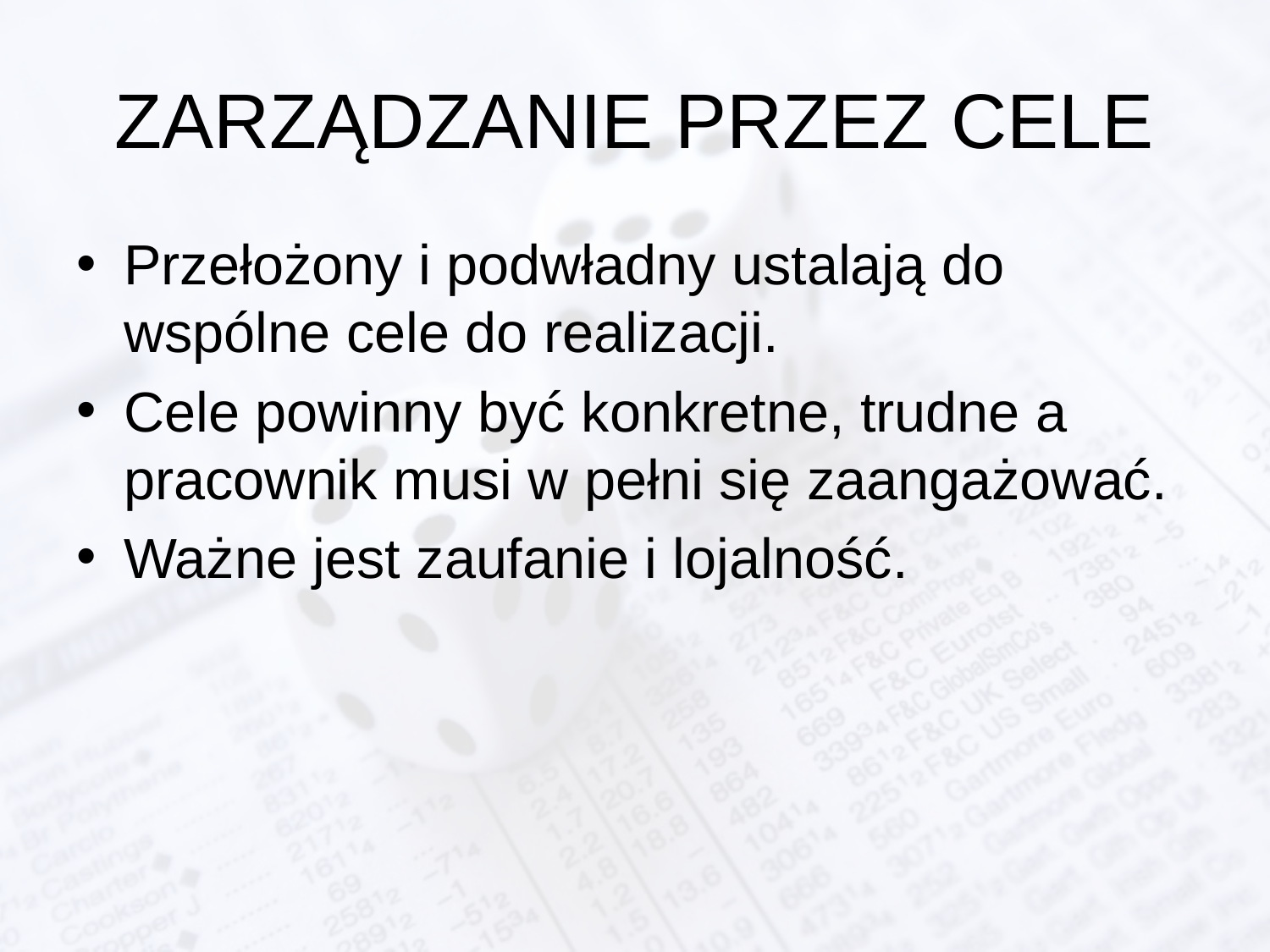

# ZARZĄDZANIE PRZEZ CELE
Przełożony i podwładny ustalają do wspólne cele do realizacji.
Cele powinny być konkretne, trudne a pracownik musi w pełni się zaangażować.
Ważne jest zaufanie i lojalność.